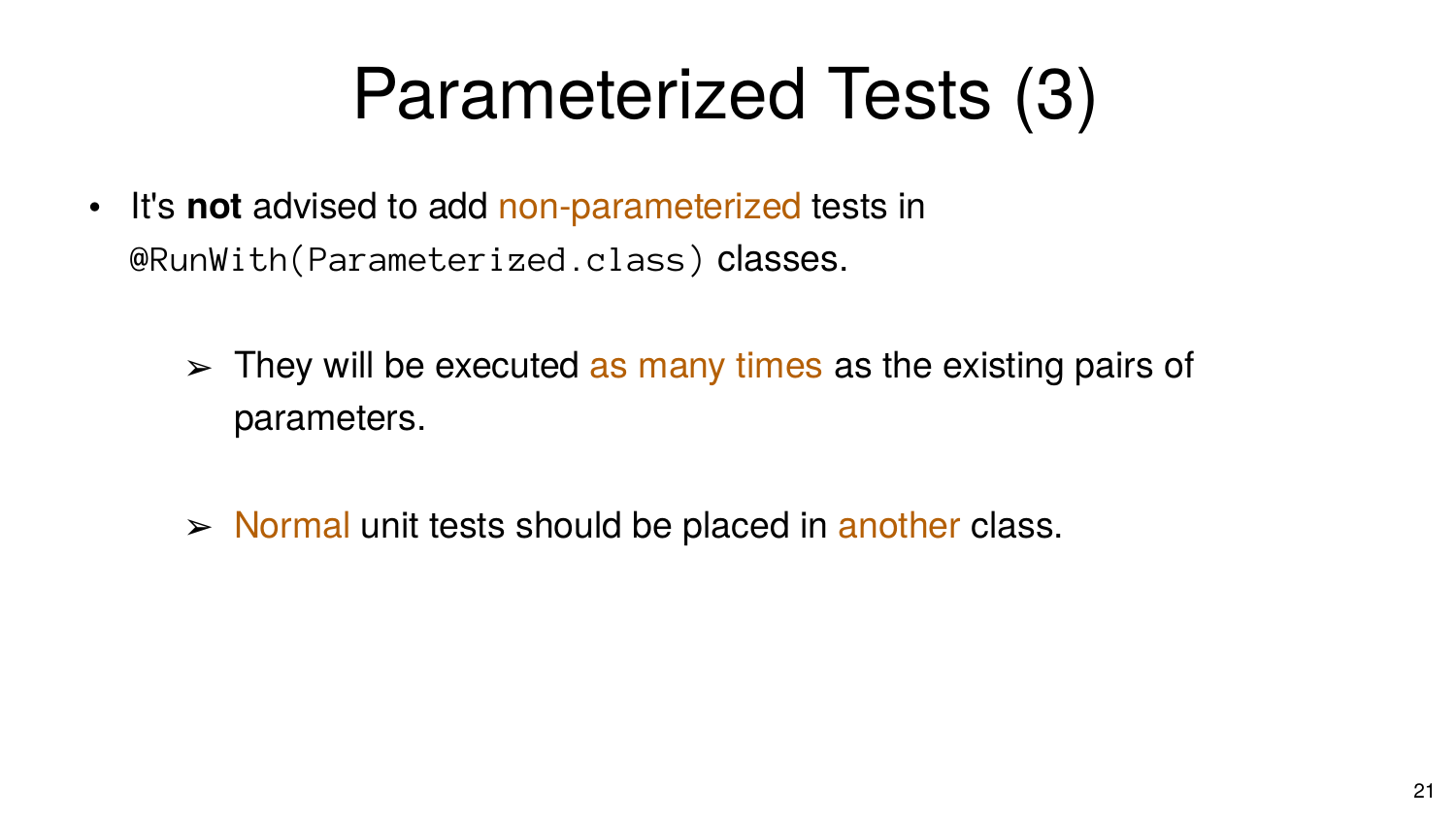

# Parameterized Tests (3)
It's not advised to add non-parameterized tests in @RunWith(Parameterized.class) classes.
They will be executed as many times as the existing pairs of parameters.
Normal unit tests should be placed in another class.
21